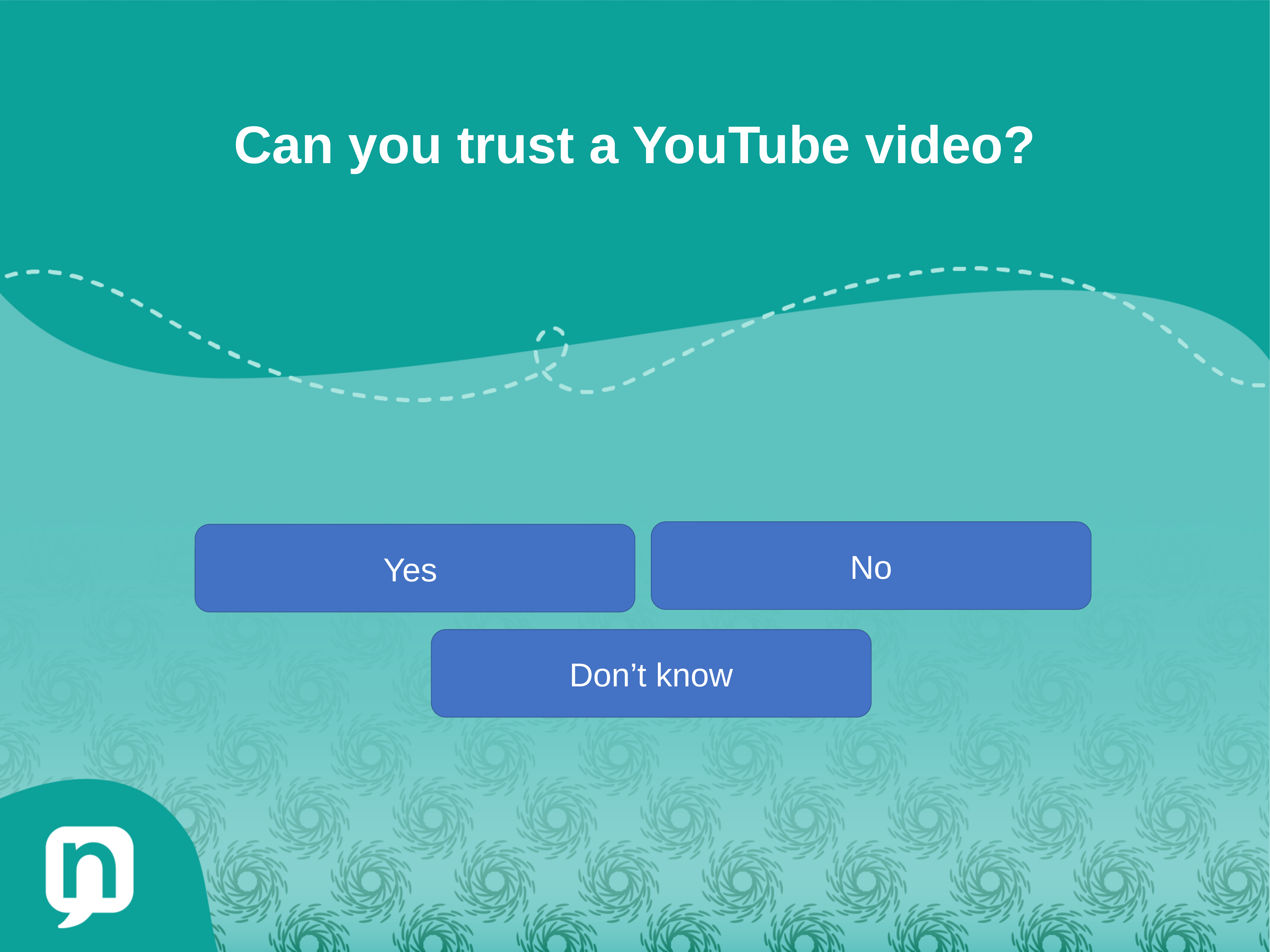

Can you trust a YouTube video?
No
Yes
Don’t know